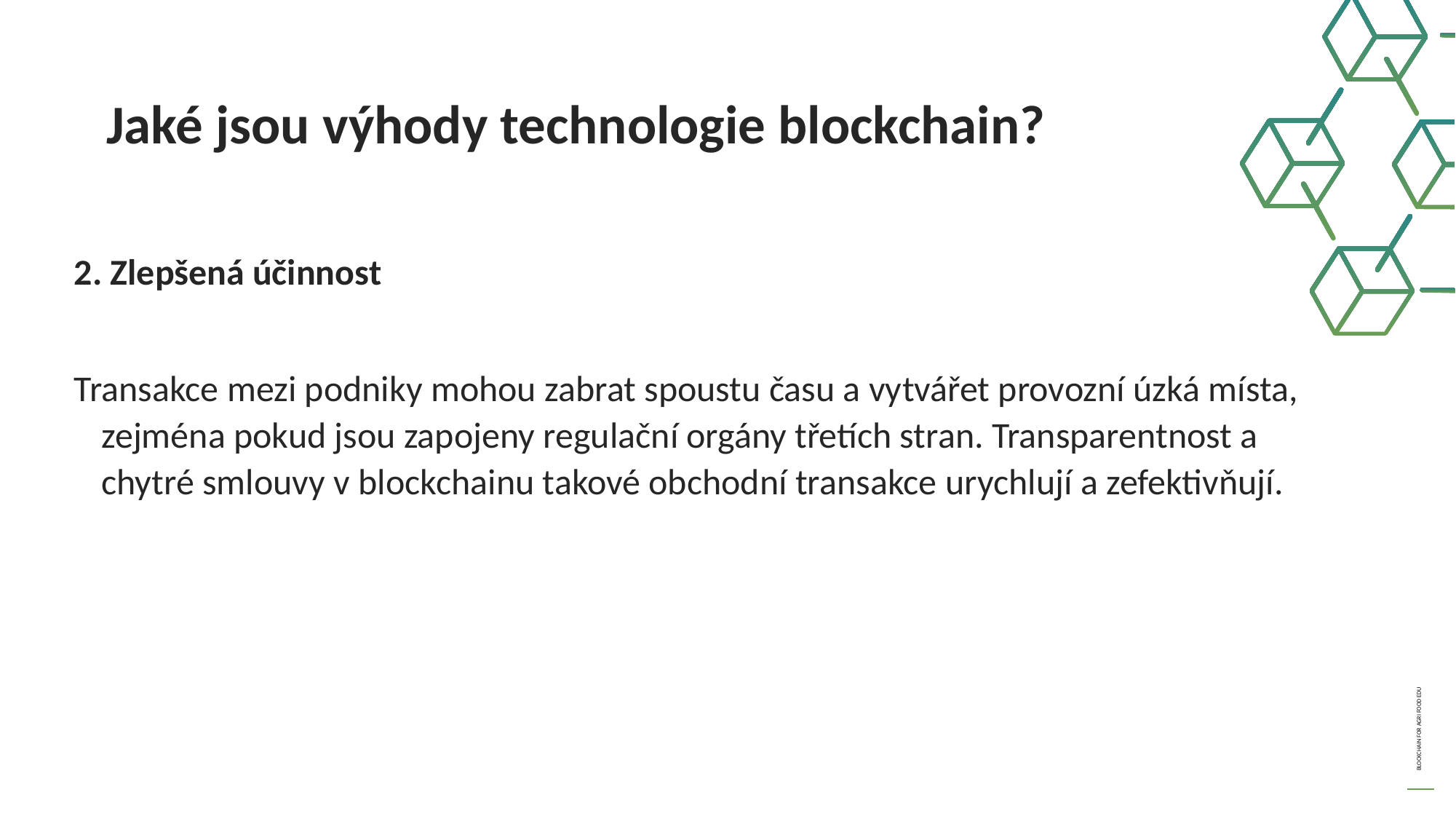

Jaké jsou výhody technologie blockchain?
2. Zlepšená účinnost

Transakce mezi podniky mohou zabrat spoustu času a vytvářet provozní úzká místa, zejména pokud jsou zapojeny regulační orgány třetích stran. Transparentnost a chytré smlouvy v blockchainu takové obchodní transakce urychlují a zefektivňují.